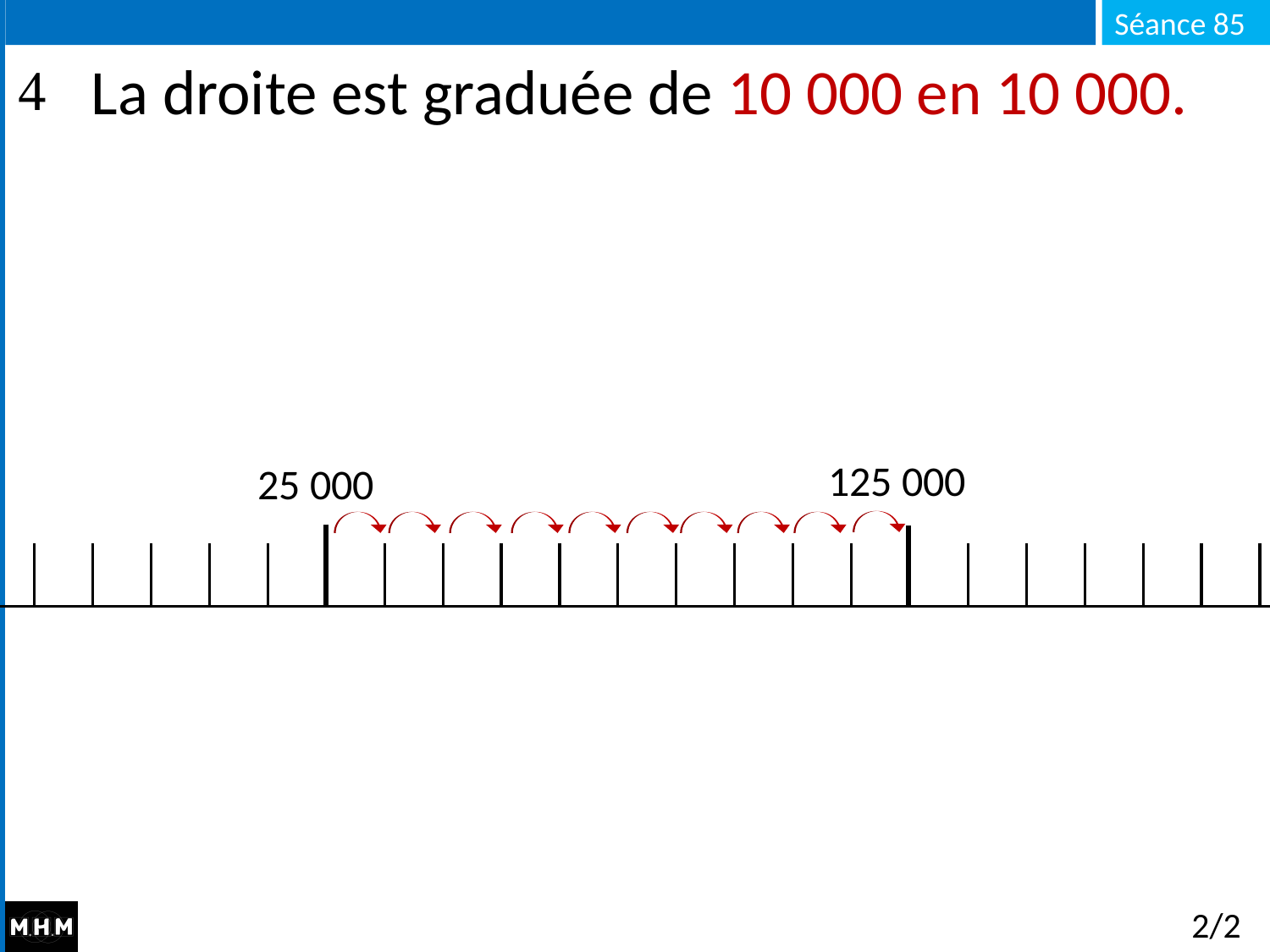

# La droite est graduée de
10 000 en 10 000.
125 000
25 000

2/2